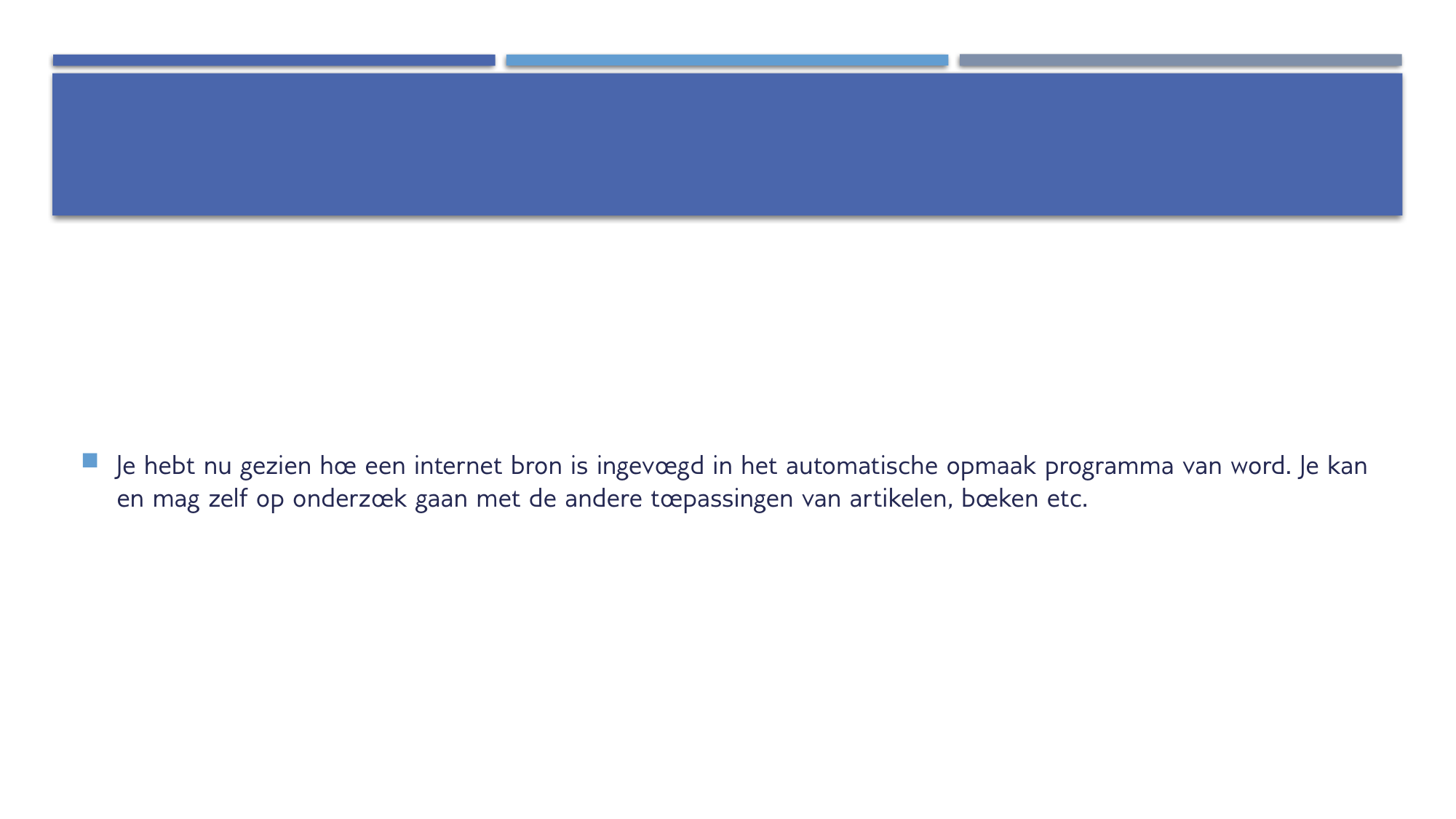

#
Je hebt nu gezien hoe een internet bron is ingevoegd in het automatische opmaak programma van word. Je kan en mag zelf op onderzoek gaan met de andere toepassingen van artikelen, boeken etc.